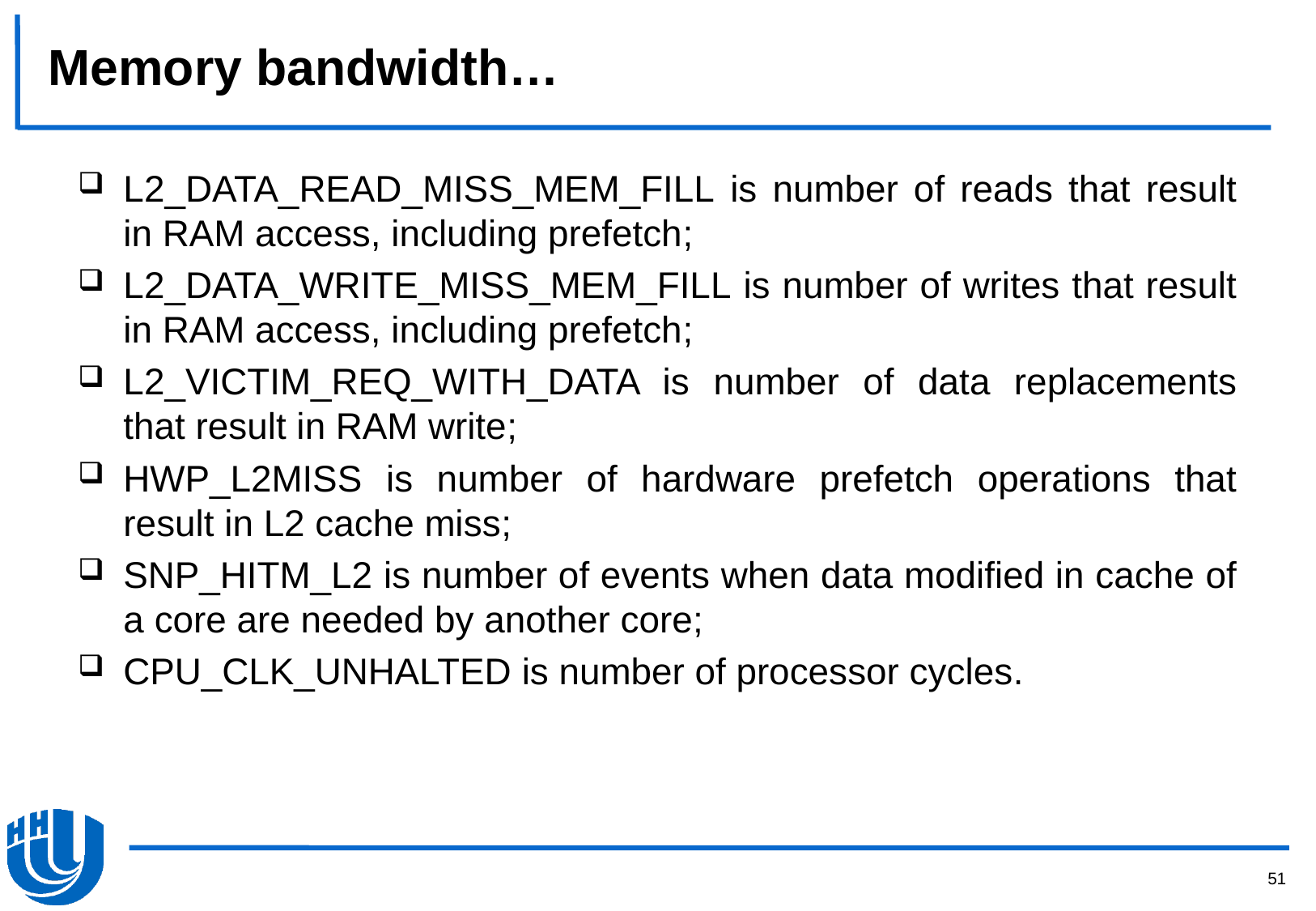

# Memory bandwidth…
L2_DATA_READ_MISS_MEM_FILL is number of reads that result in RAM access, including prefetch;
L2_DATA_WRITE_MISS_MEM_FILL is number of writes that result in RAM access, including prefetch;
L2_VICTIM_REQ_WITH_DATA is number of data replacements that result in RAM write;
HWP_L2MISS is number of hardware prefetch operations that result in L2 cache miss;
SNP_HITM_L2 is number of events when data modified in cache of a core are needed by another core;
CPU_CLK_UNHALTED is number of processor cycles.
51